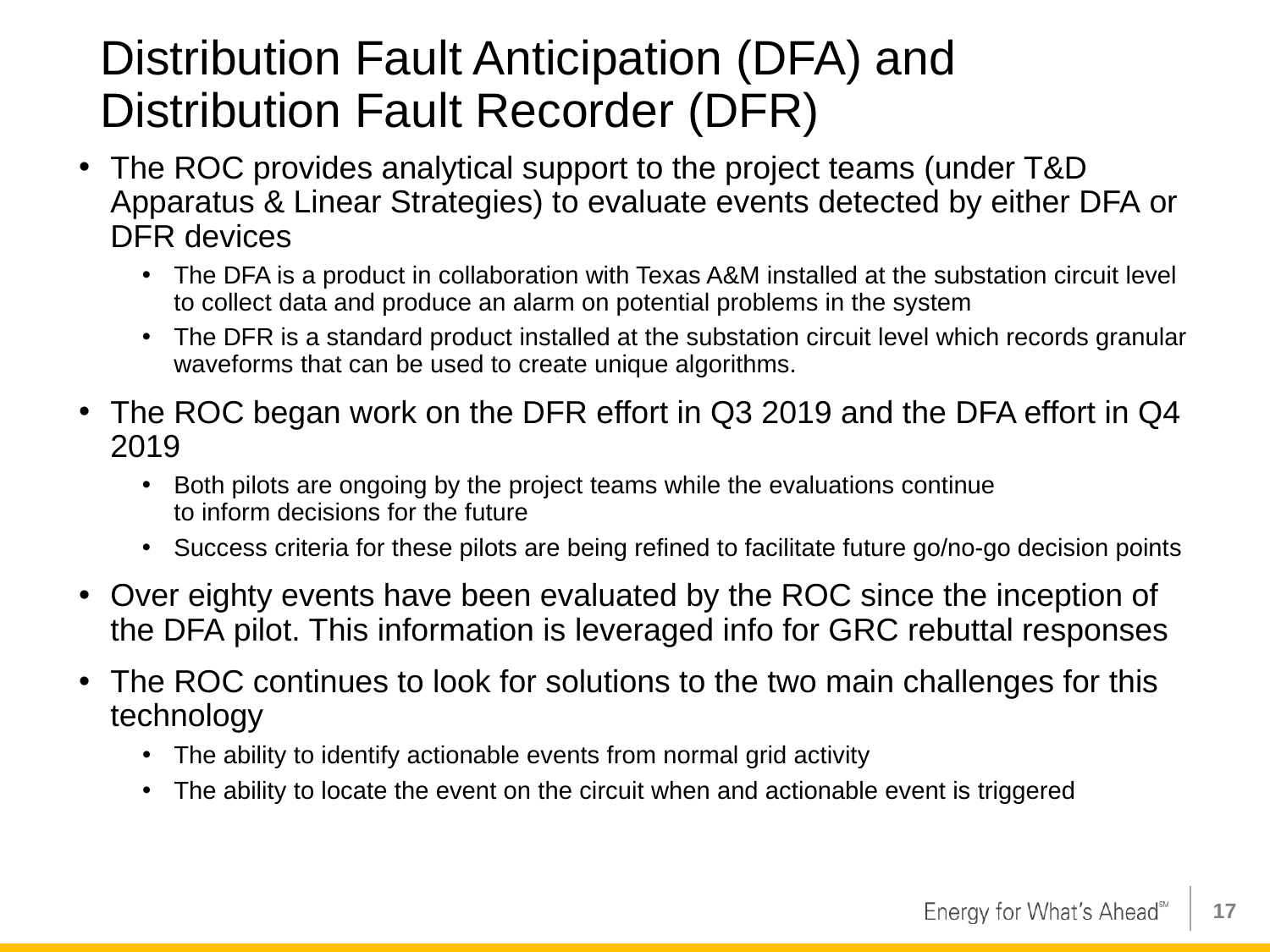

# Distribution Fault Anticipation (DFA) and Distribution Fault Recorder (DFR)
The ROC provides analytical support to the project teams (under T&D Apparatus & Linear Strategies) to evaluate events detected by either DFA or DFR devices
The DFA is a product in collaboration with Texas A&M installed at the substation circuit level to collect data and produce an alarm on potential problems in the system
The DFR is a standard product installed at the substation circuit level which records granular waveforms that can be used to create unique algorithms.
The ROC began work on the DFR effort in Q3 2019 and the DFA effort in Q4 2019
Both pilots are ongoing by the project teams while the evaluations continue to inform decisions for the future
Success criteria for these pilots are being refined to facilitate future go/no-go decision points
Over eighty events have been evaluated by the ROC since the inception of the DFA pilot. This information is leveraged info for GRC rebuttal responses
The ROC continues to look for solutions to the two main challenges for this technology
The ability to identify actionable events from normal grid activity
The ability to locate the event on the circuit when and actionable event is triggered